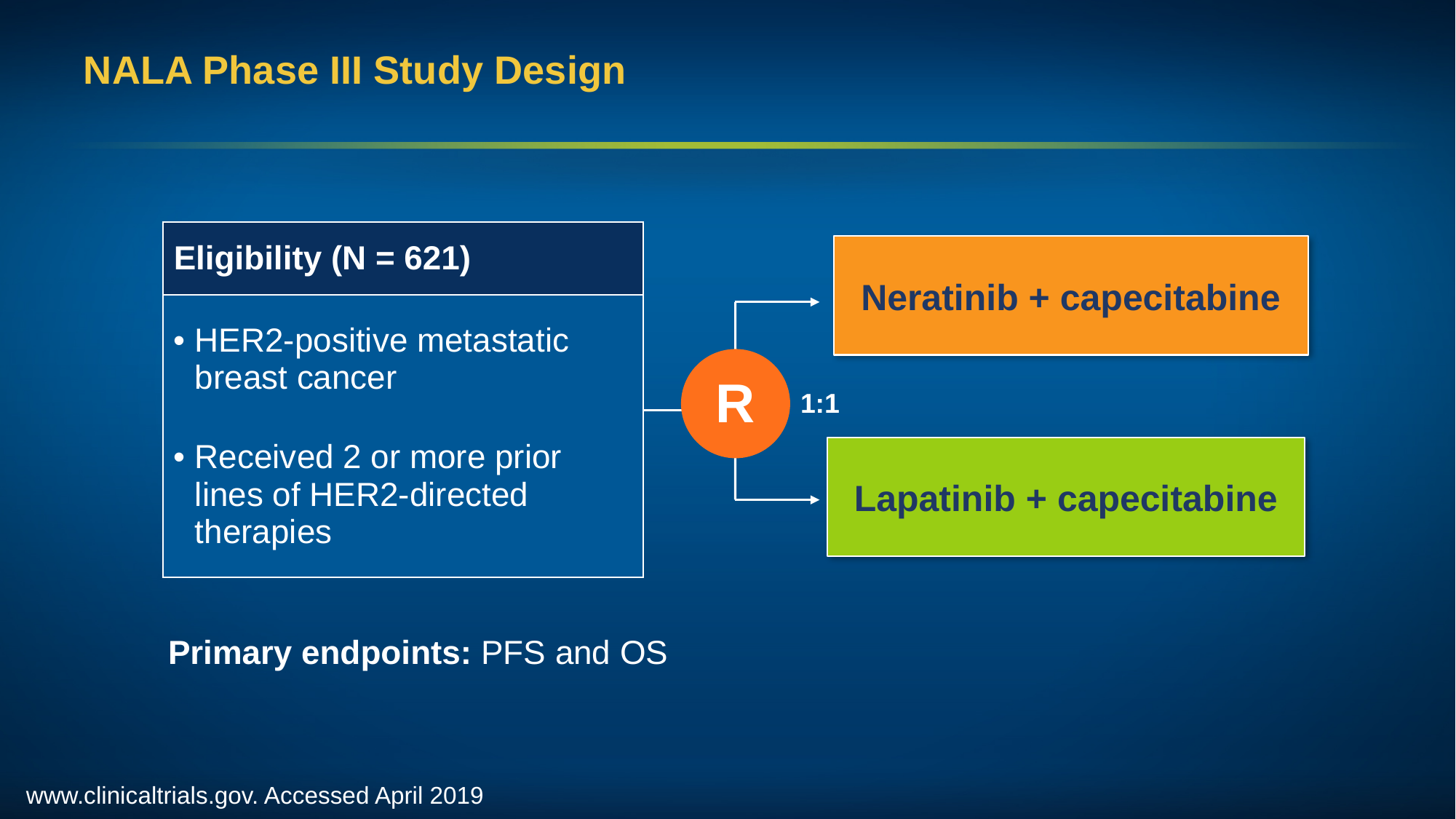

# NALA Phase III Study Design
| Eligibility (N = 621) |
| --- |
| HER2-positive metastatic breast cancer Received 2 or more prior lines of HER2-directed therapies |
Neratinib + capecitabine

R
1:1
Lapatinib + capecitabine
Primary endpoints: PFS and OS
www.clinicaltrials.gov. Accessed April 2019